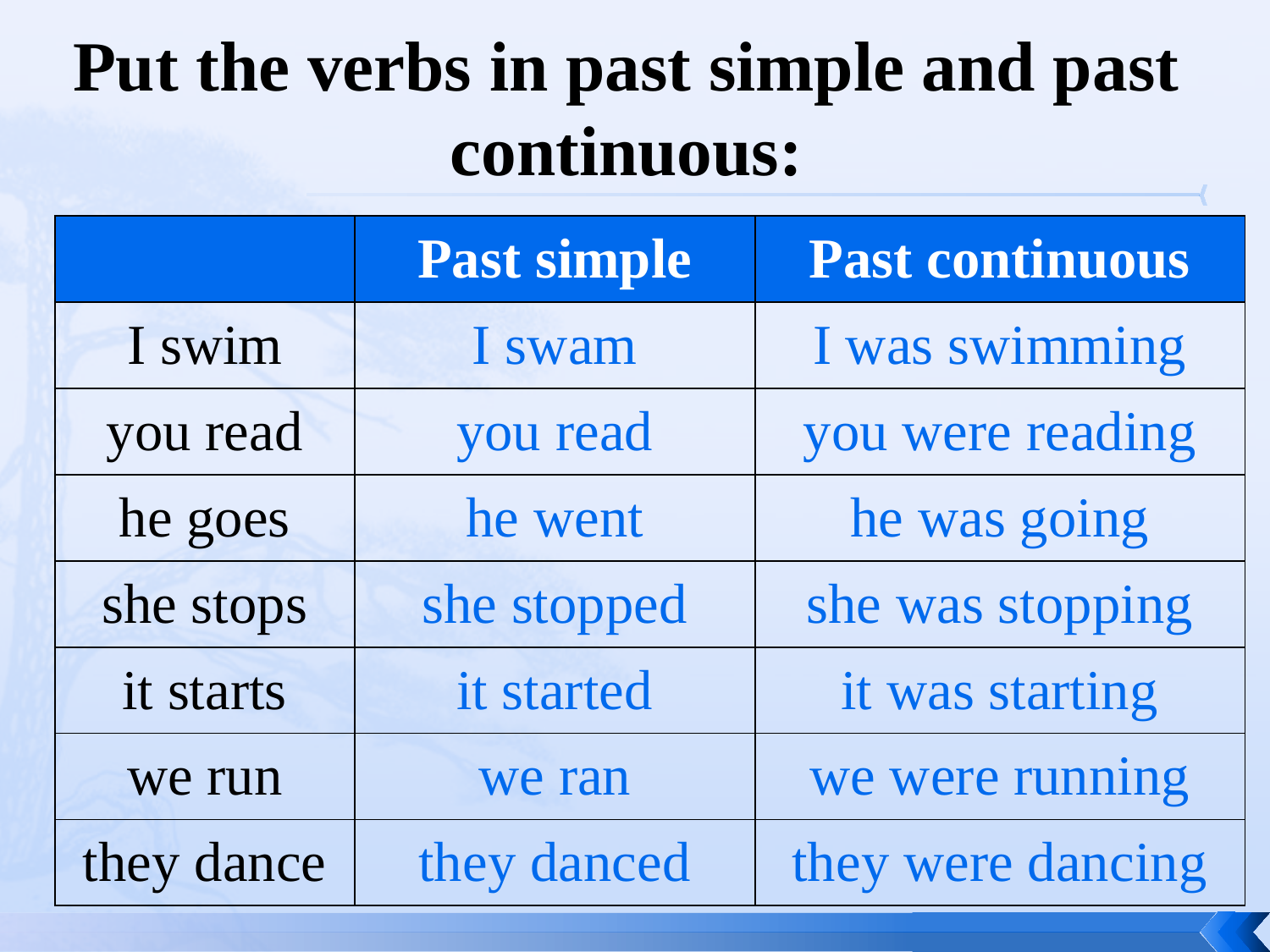

# Put the verbs in past simple and past continuous:
|  | Past simple | Past continuous |
| --- | --- | --- |
| I swim | I swam | I was swimming |
| you read | you read | you were reading |
| he goes | he went | he was going |
| she stops | she stopped | she was stopping |
| it starts | it started | it was starting |
| we run | we ran | we were running |
| they dance | they danced | they were dancing |